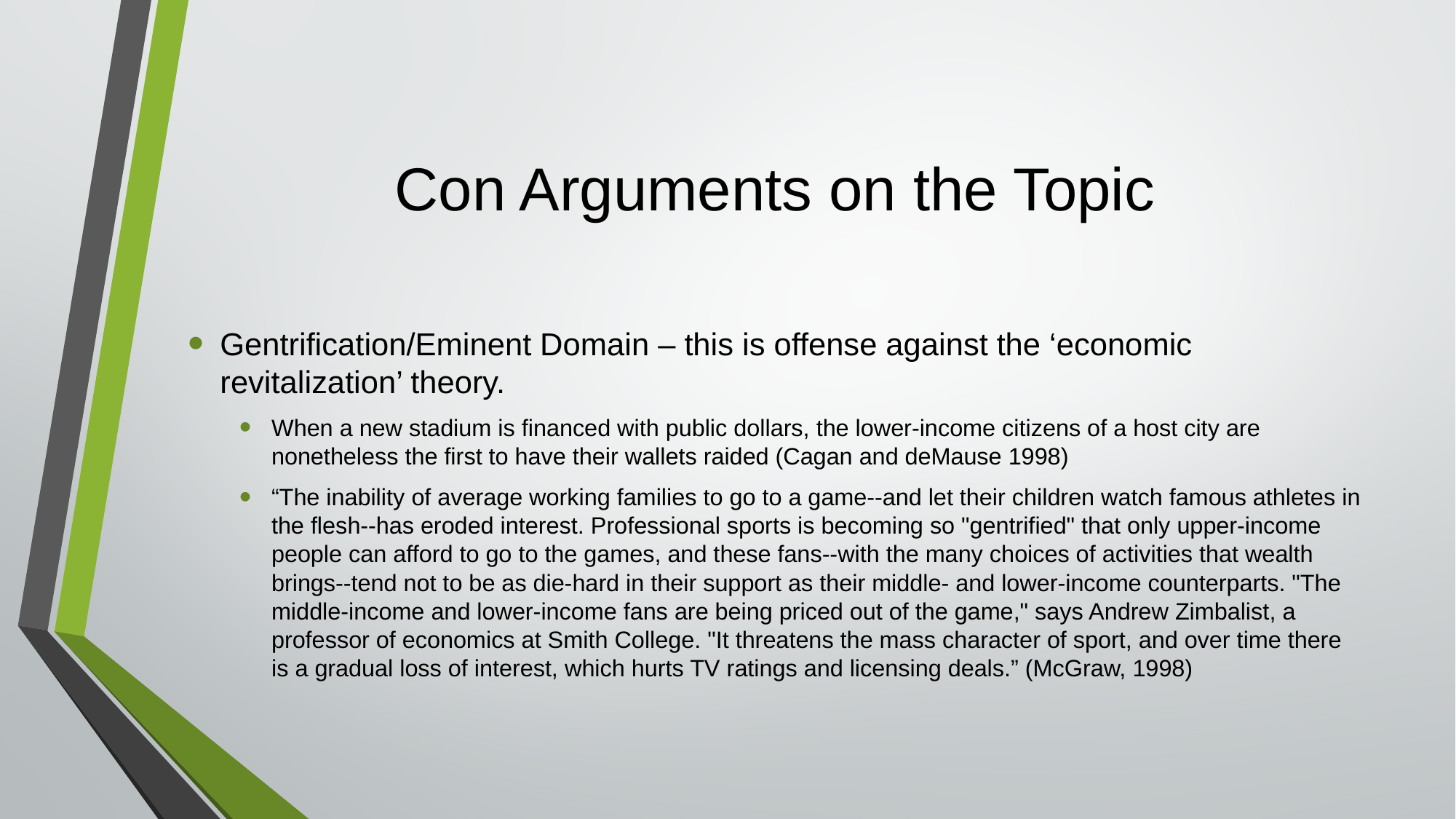

# Con Arguments on the Topic
Gentrification/Eminent Domain – this is offense against the ‘economic revitalization’ theory.
When a new stadium is financed with public dollars, the lower-income citizens of a host city are nonetheless the first to have their wallets raided (Cagan and deMause 1998)
“The inability of average working families to go to a game--and let their children watch famous athletes in the flesh--has eroded interest. Professional sports is becoming so "gentrified" that only upper-income people can afford to go to the games, and these fans--with the many choices of activities that wealth brings--tend not to be as die-hard in their support as their middle- and lower-income counterparts. "The middle-income and lower-income fans are being priced out of the game," says Andrew Zimbalist, a professor of economics at Smith College. "It threatens the mass character of sport, and over time there is a gradual loss of interest, which hurts TV ratings and licensing deals.” (McGraw, 1998)